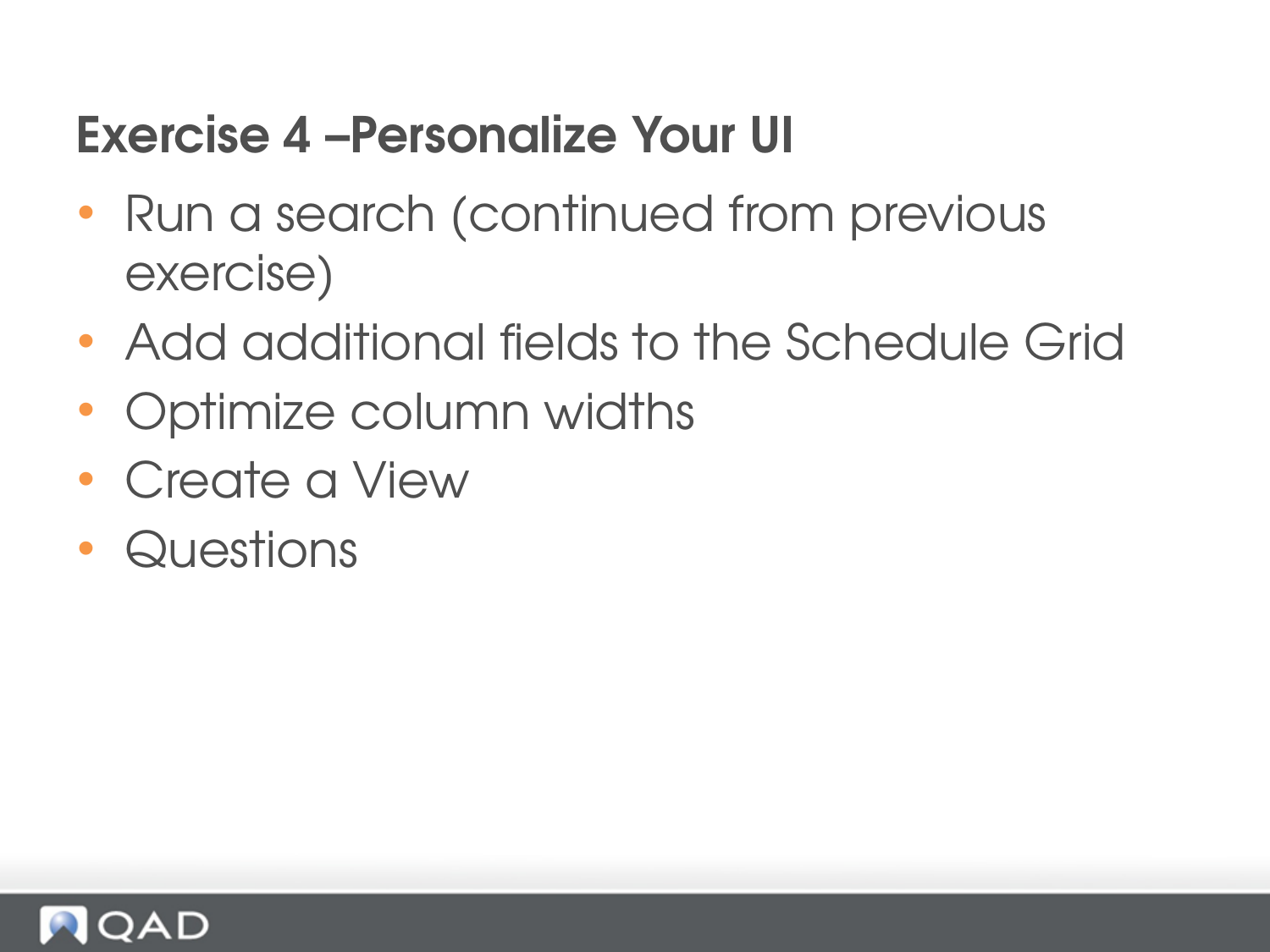

Exercise 4 –Personalize Your UI
Run a search (continued from previous exercise)
Add additional fields to the Schedule Grid
Optimize column widths
Create a View
Questions